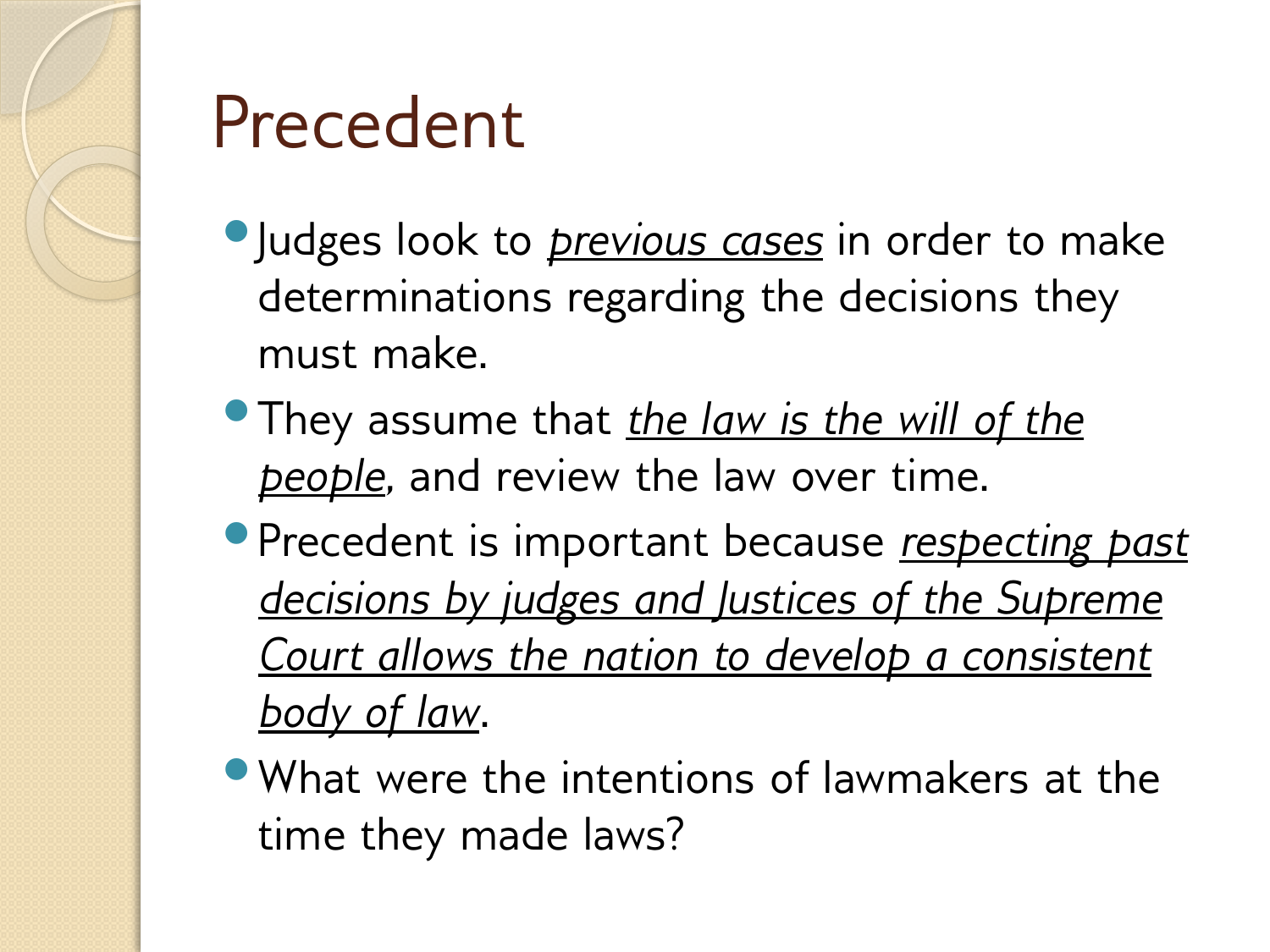

# Precedent
Judges look to previous cases in order to make determinations regarding the decisions they must make.
They assume that the law is the will of the people, and review the law over time.
Precedent is important because respecting past decisions by judges and Justices of the Supreme Court allows the nation to develop a consistent body of law.
What were the intentions of lawmakers at the time they made laws?